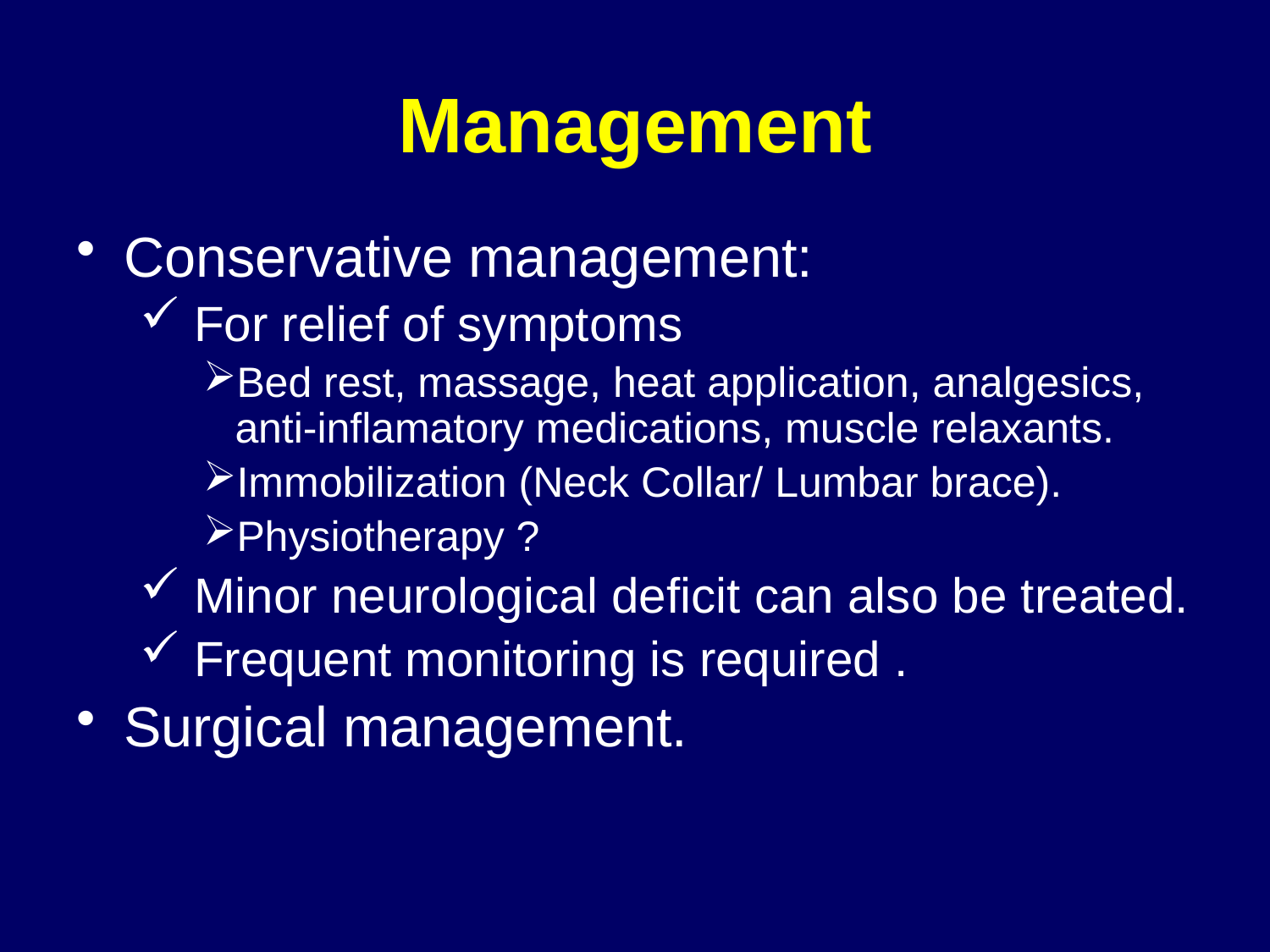

# Management
Conservative management:
 For relief of symptoms
Bed rest, massage, heat application, analgesics, anti-inflamatory medications, muscle relaxants.
Immobilization (Neck Collar/ Lumbar brace).
Physiotherapy ?
 Minor neurological deficit can also be treated.
 Frequent monitoring is required .
Surgical management.